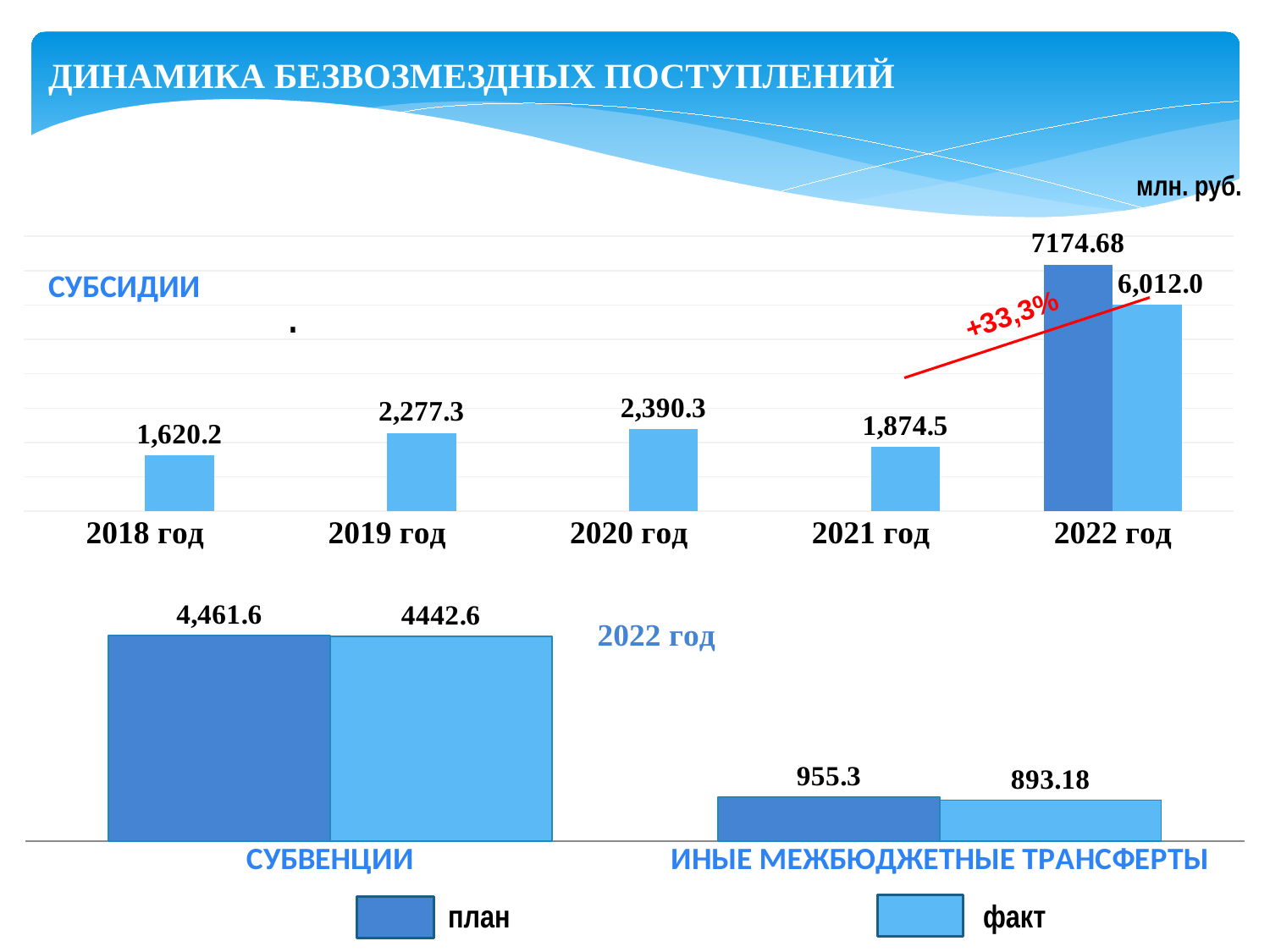

ДИНАМИКА БЕЗВОЗМЕЗДНЫХ ПОСТУПЛЕНИЙ
млн. руб.

### Chart

| Category | План | факт |
|---|---|---|
| 2018 год | None | 1620.22782643 |
| 2019 год | None | 2277.31076099 |
| 2020 год | None | 2390.336 |
| 2021 год | None | 1874.54580849 |
| 2022 год | 7174.68 | 6012.02 |
СУБСИДИИ
.

### Chart

| Category | план | факт |
|---|---|---|
| СУБВЕНЦИИ | 4461.61 | 4442.6 |
| ИНЫЕ МЕЖБЮДЖЕТНЫЕ ТРАНСФЕРТЫ | 955.3 | 893.18 |

[unsupported chart]

8
факт
план